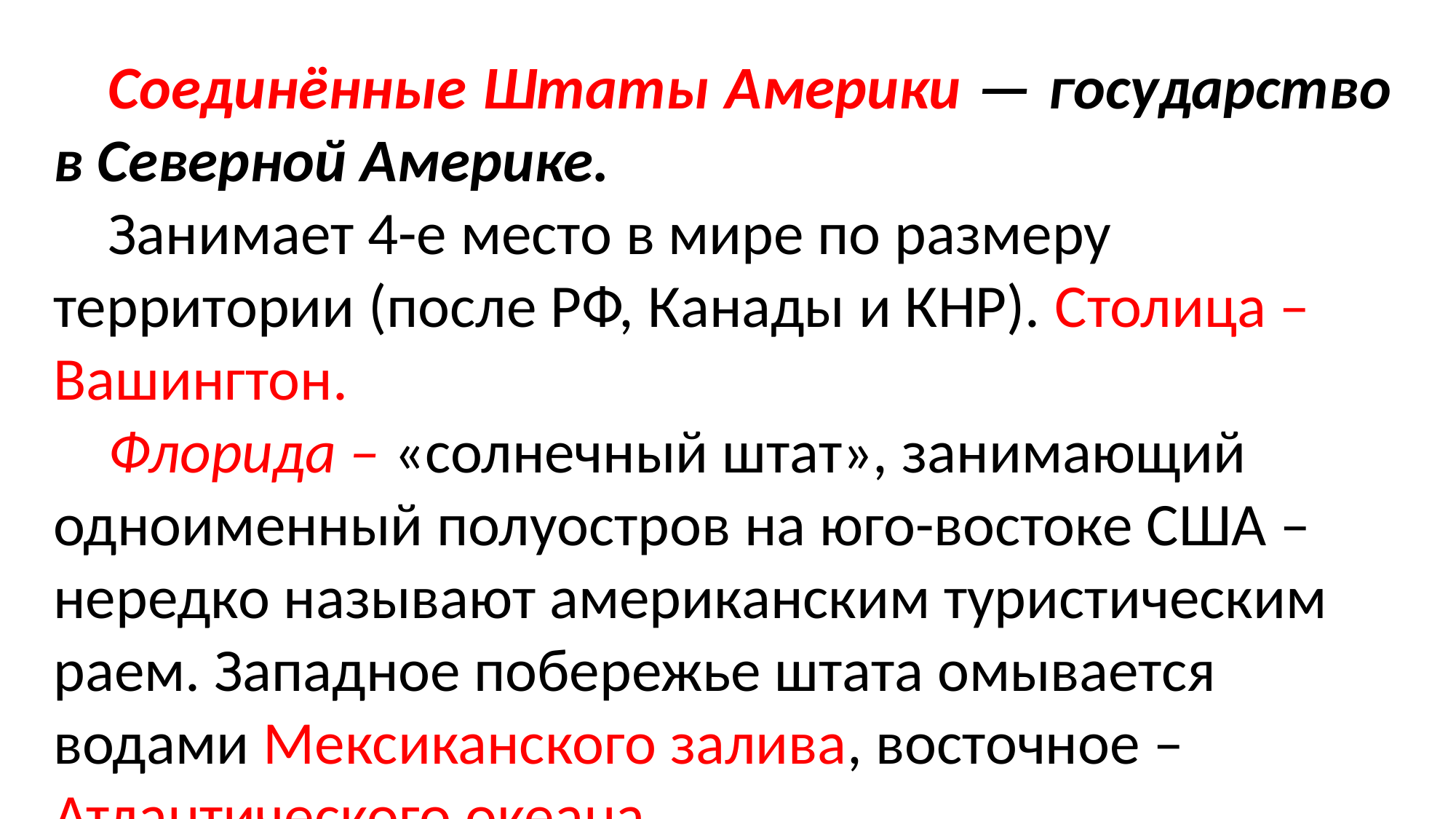

Соединённые Штаты Америки — государство в Северной Америке.
Занимает 4-е место в мире по размеру территории (после РФ, Канады и КНР). Столица – Вашингтон.
Флорида – «солнечный штат», занимающий одноименный полуостров на юго-востоке США – нередко называют американским туристическим раем. Западное побережье штата омывается водами Мексиканского залива, восточное – Атлантического океана.